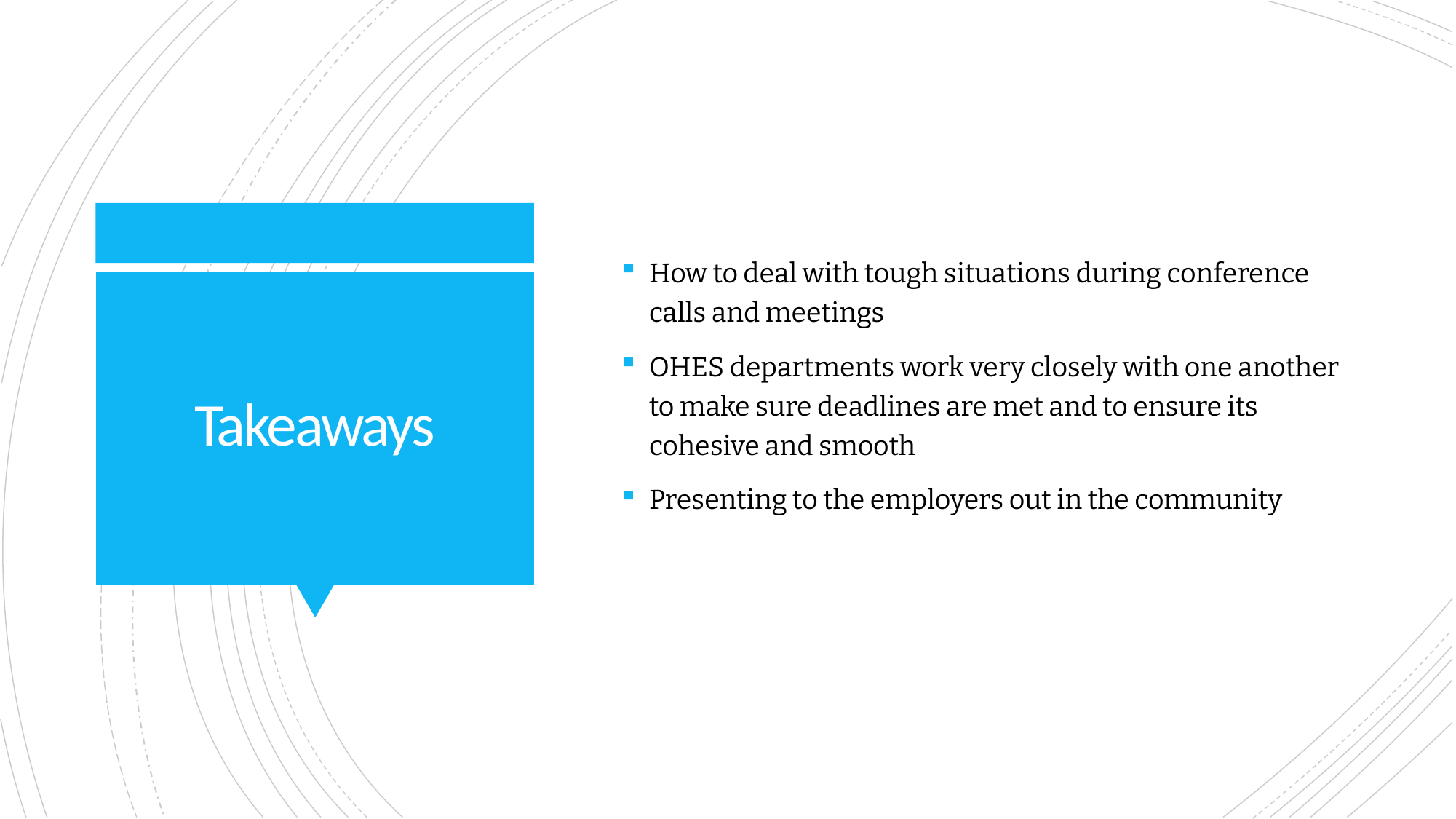

How to deal with tough situations during conference calls and meetings
OHES departments work very closely with one another to make sure deadlines are met and to ensure its cohesive and smooth
Presenting to the employers out in the community

# Takeaways